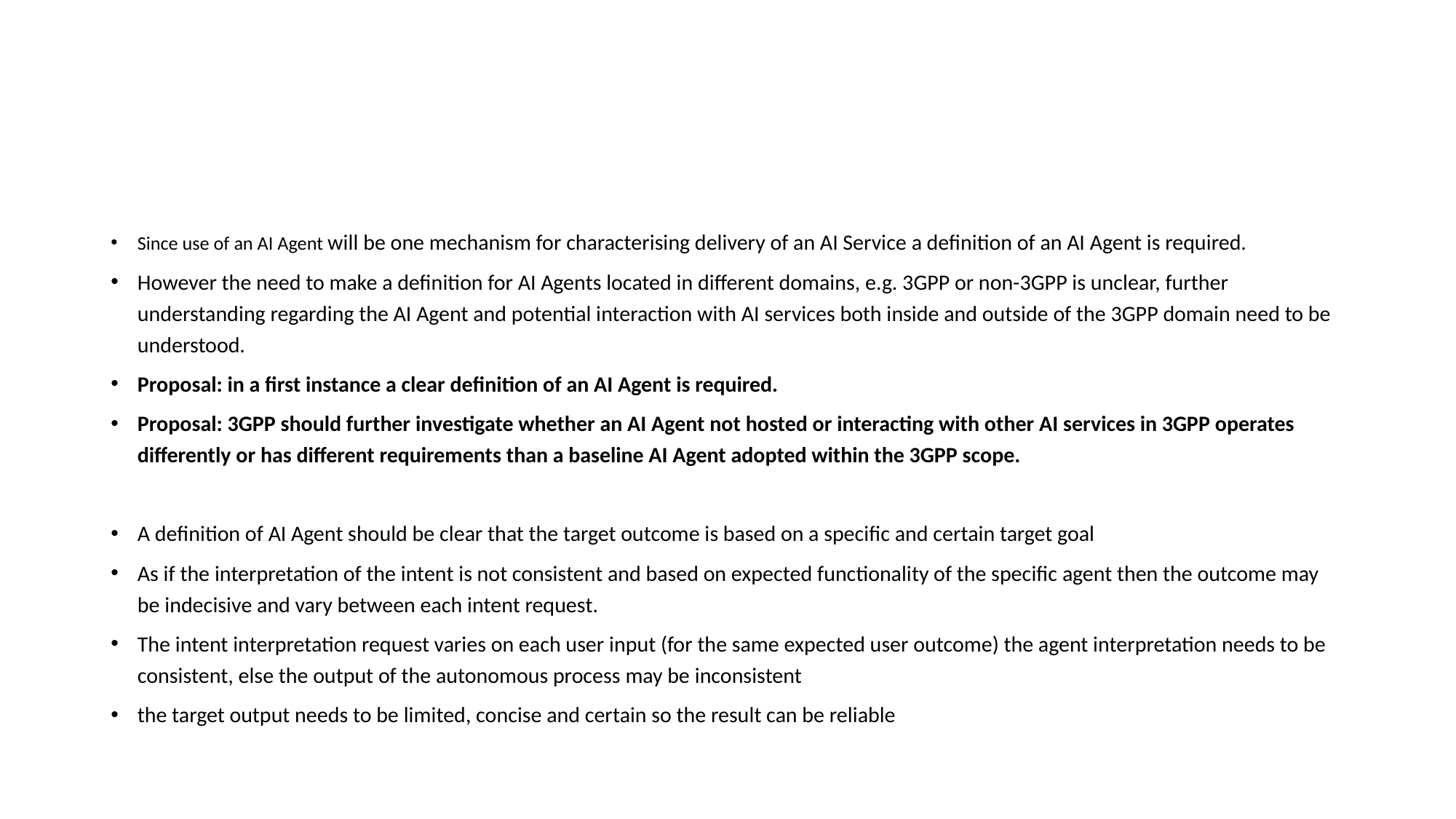

#
Since use of an AI Agent will be one mechanism for characterising delivery of an AI Service a definition of an AI Agent is required.
However the need to make a definition for AI Agents located in different domains, e.g. 3GPP or non-3GPP is unclear, further understanding regarding the AI Agent and potential interaction with AI services both inside and outside of the 3GPP domain need to be understood.
Proposal: in a first instance a clear definition of an AI Agent is required.
Proposal: 3GPP should further investigate whether an AI Agent not hosted or interacting with other AI services in 3GPP operates differently or has different requirements than a baseline AI Agent adopted within the 3GPP scope.

A definition of AI Agent should be clear that the target outcome is based on a specific and certain target goal
As if the interpretation of the intent is not consistent and based on expected functionality of the specific agent then the outcome may be indecisive and vary between each intent request.
The intent interpretation request varies on each user input (for the same expected user outcome) the agent interpretation needs to be consistent, else the output of the autonomous process may be inconsistent
the target output needs to be limited, concise and certain so the result can be reliable